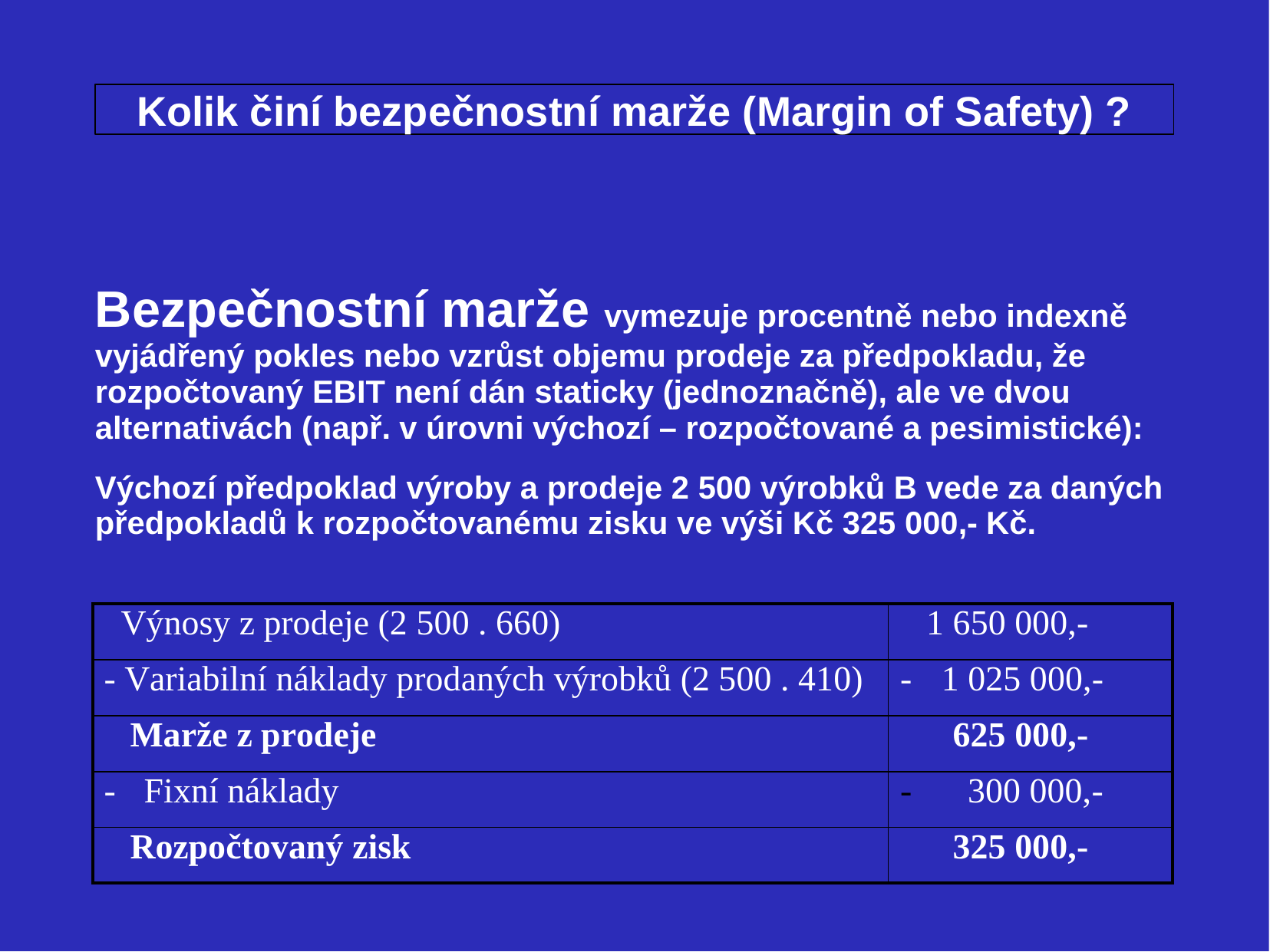

Kolik činí bezpečnostní marže (Margin of Safety) ?
Bezpečnostní marže vymezuje procentně nebo indexně vyjádřený pokles nebo vzrůst objemu prodeje za předpokladu, že rozpočtovaný EBIT není dán staticky (jednoznačně), ale ve dvou alternativách (např. v úrovni výchozí – rozpočtované a pesimistické):
Výchozí předpoklad výroby a prodeje 2 500 výrobků B vede za daných předpokladů k rozpočtovanému zisku ve výši Kč 325 000,- Kč.
| Výnosy z prodeje (2 500 . 660) | 1 650 000,- |
| --- | --- |
| - Variabilní náklady prodaných výrobků (2 500 . 410) | - 1 025 000,- |
| Marže z prodeje | 625 000,- |
| - Fixní náklady | - 300 000,- |
| Rozpočtovaný zisk | 325 000,- |